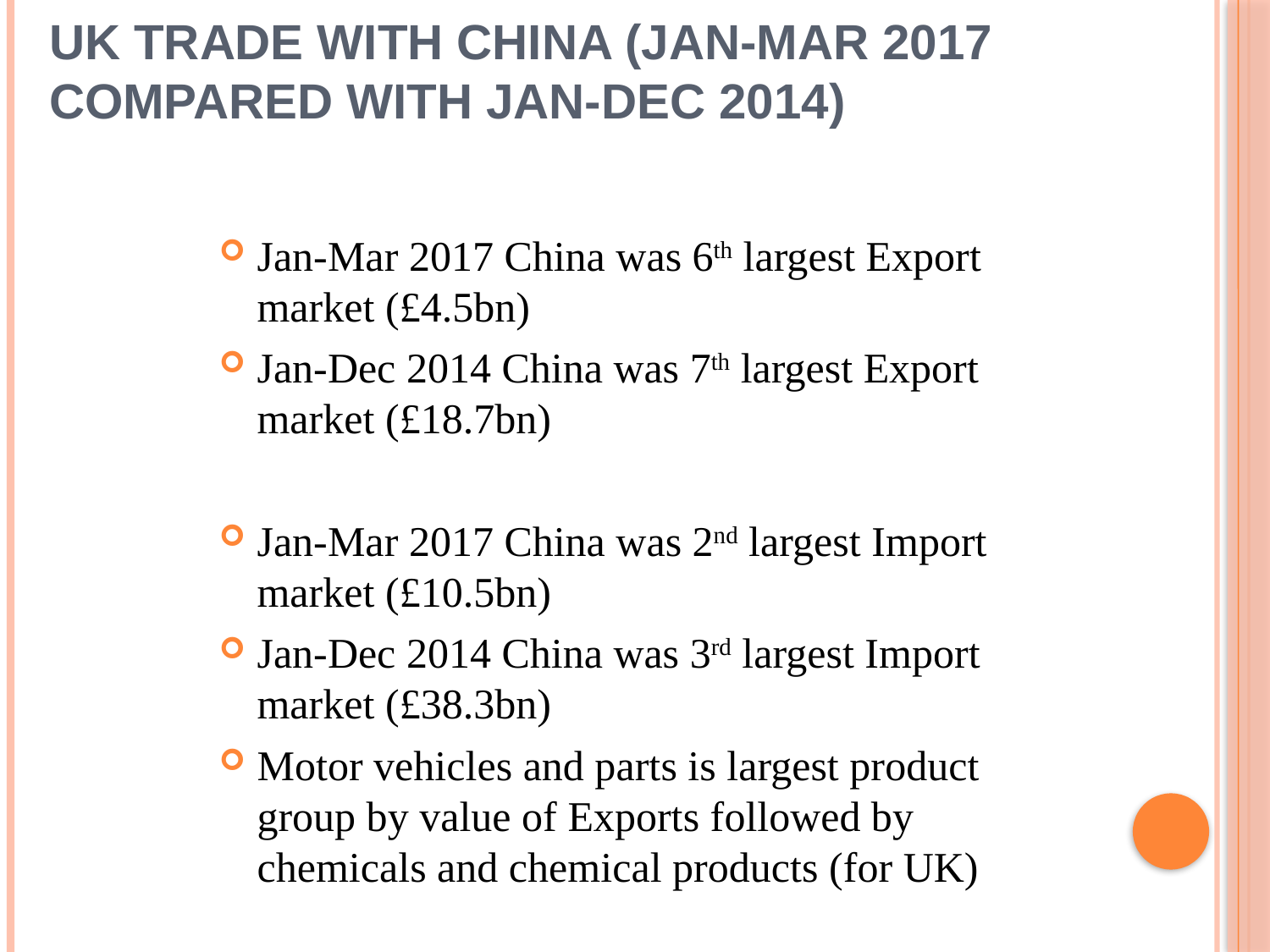

# UK trade with China (Jan-Mar 2017 compared with Jan-Dec 2014)
Jan-Mar 2017 China was 6th largest Export market (£4.5bn)
Jan-Dec 2014 China was 7th largest Export market (£18.7bn)

Jan-Mar 2017 China was 2nd largest Import market (£10.5bn)
Jan-Dec 2014 China was 3rd largest Import market (£38.3bn)
Motor vehicles and parts is largest product group by value of Exports followed by chemicals and chemical products (for UK)